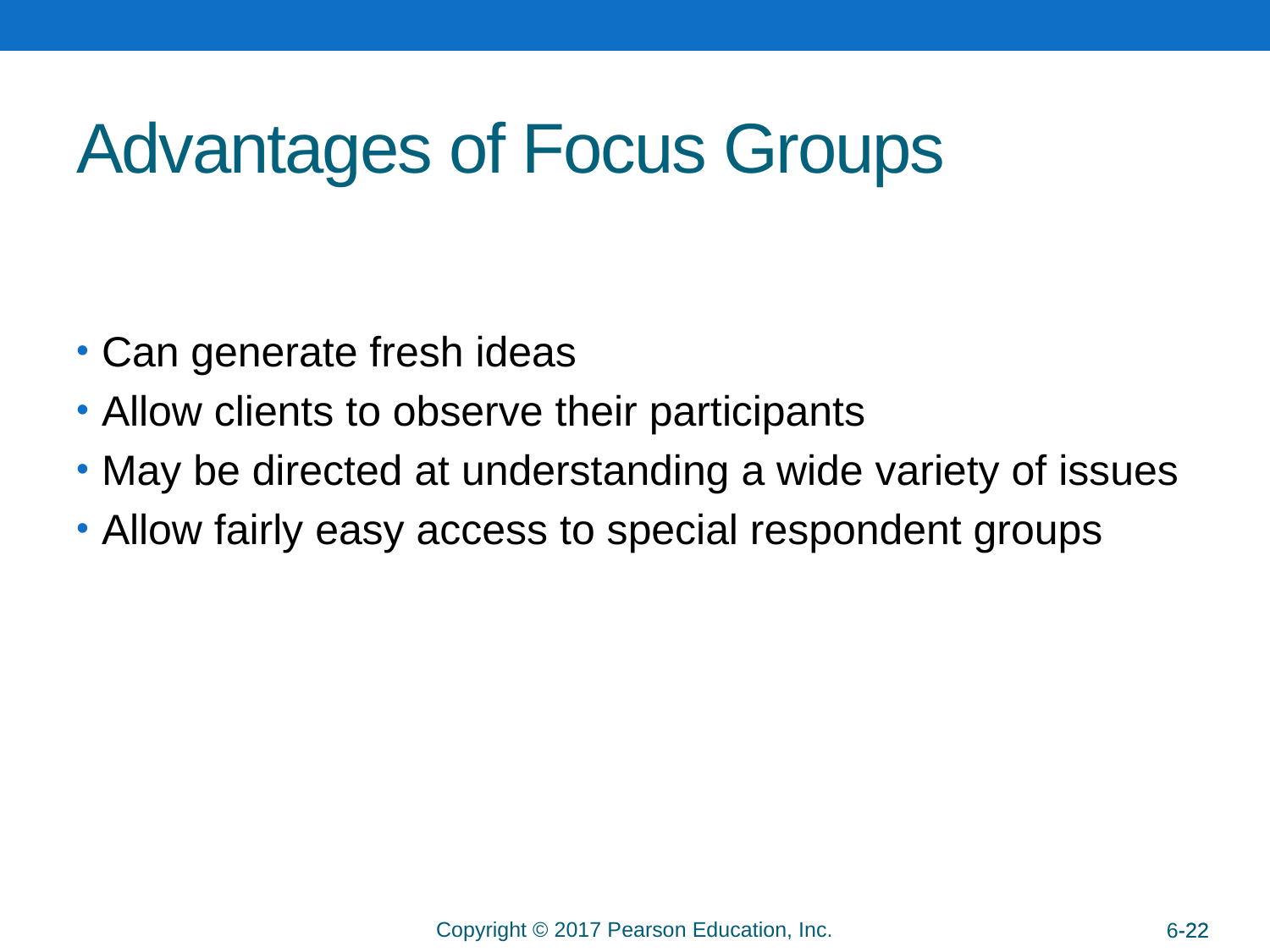

# Advantages of Focus Groups
Can generate fresh ideas
Allow clients to observe their participants
May be directed at understanding a wide variety of issues
Allow fairly easy access to special respondent groups